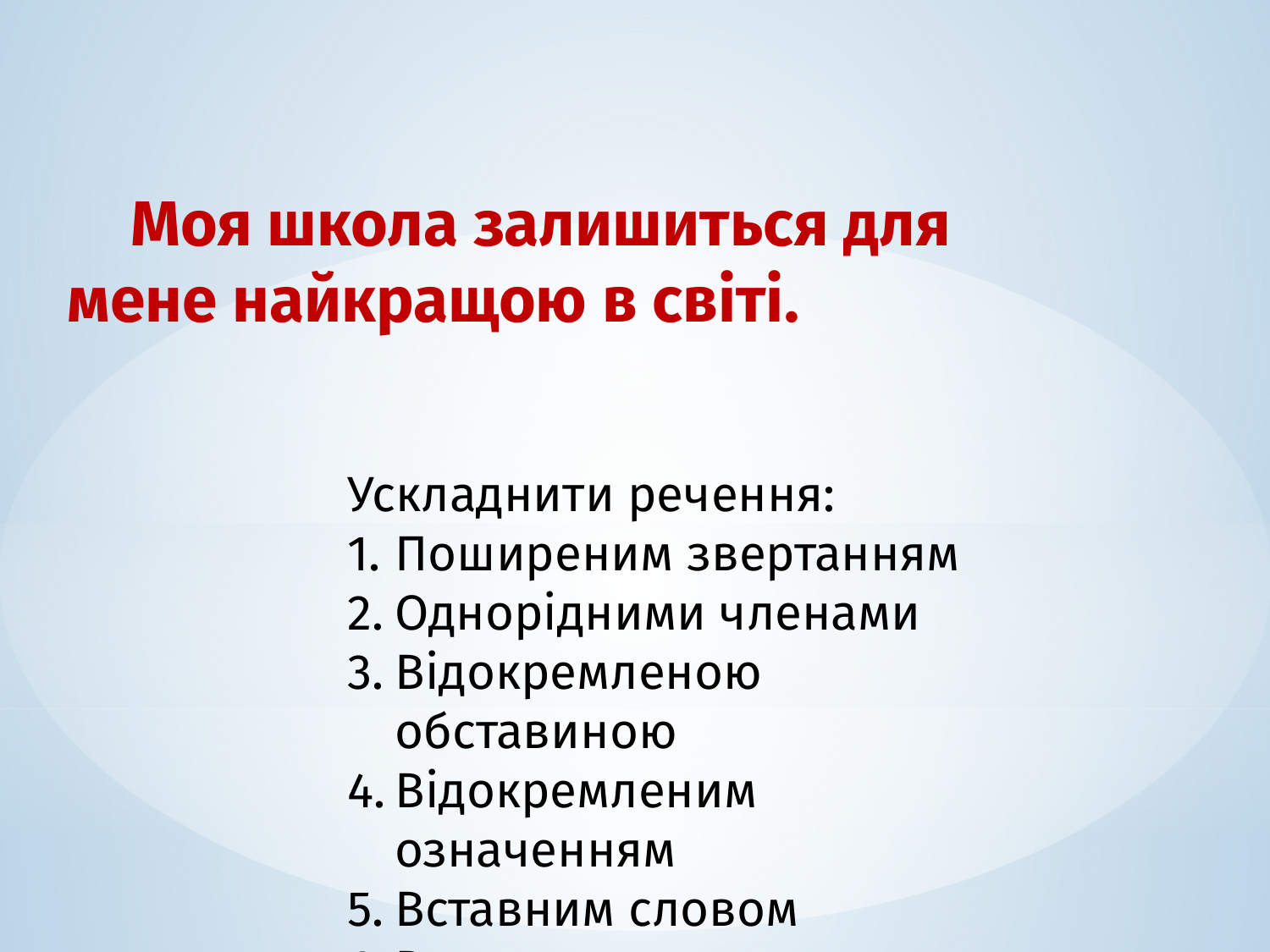

Моя школа залишиться для мене найкращою в світі.
Ускладнити речення:
Поширеним звертанням
Однорідними членами
Відокремленою обставиною
Відокремленим означенням
Вставним словом
Вставним реченням